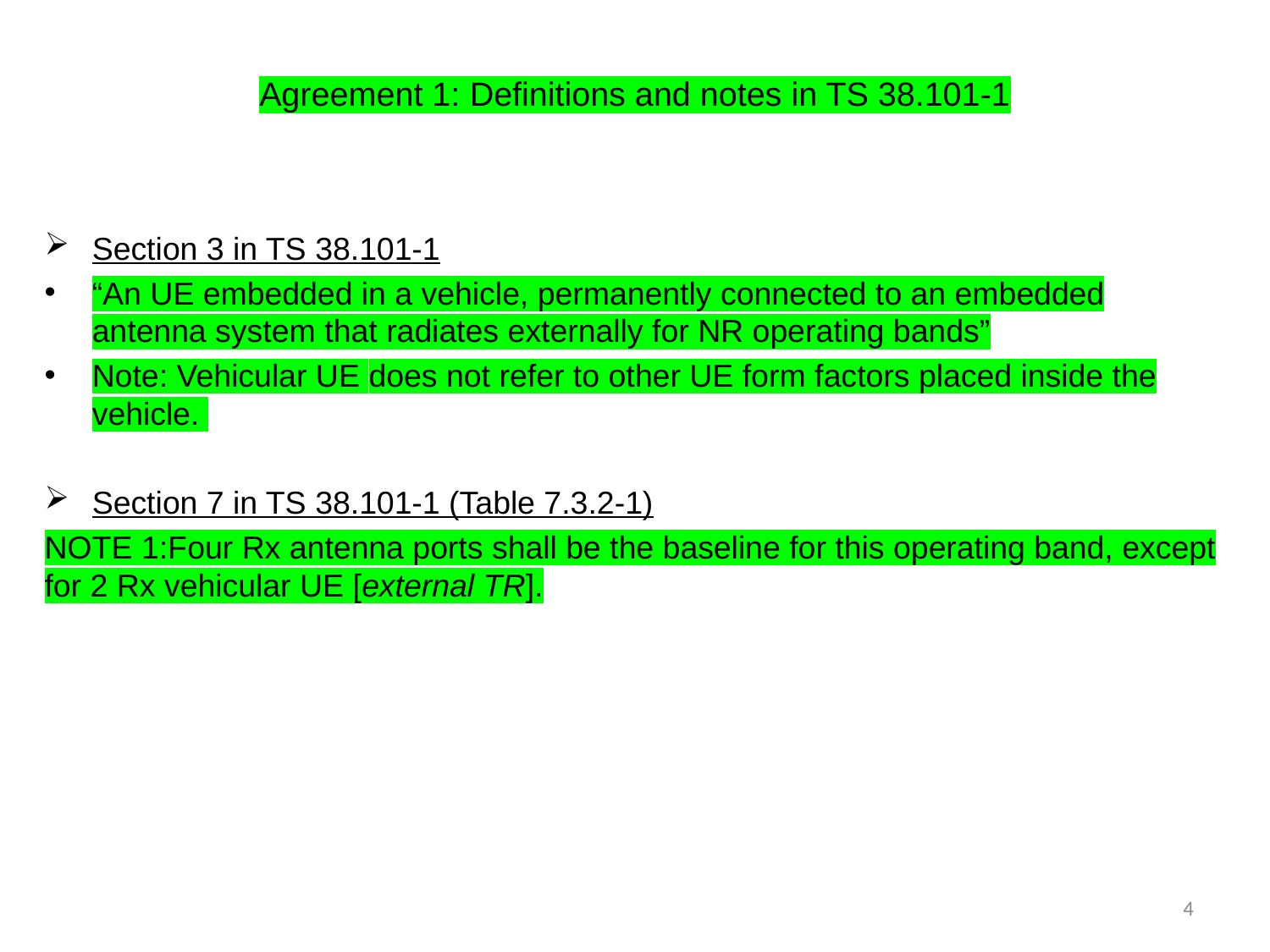

# Agreement 1: Definitions and notes in TS 38.101-1
Section 3 in TS 38.101-1
“An UE embedded in a vehicle, permanently connected to an embedded antenna system that radiates externally for NR operating bands”
Note: Vehicular UE does not refer to other UE form factors placed inside the vehicle.

Section 7 in TS 38.101-1 (Table 7.3.2-1)
NOTE 1:Four Rx antenna ports shall be the baseline for this operating band, except for 2 Rx vehicular UE [external TR].
4